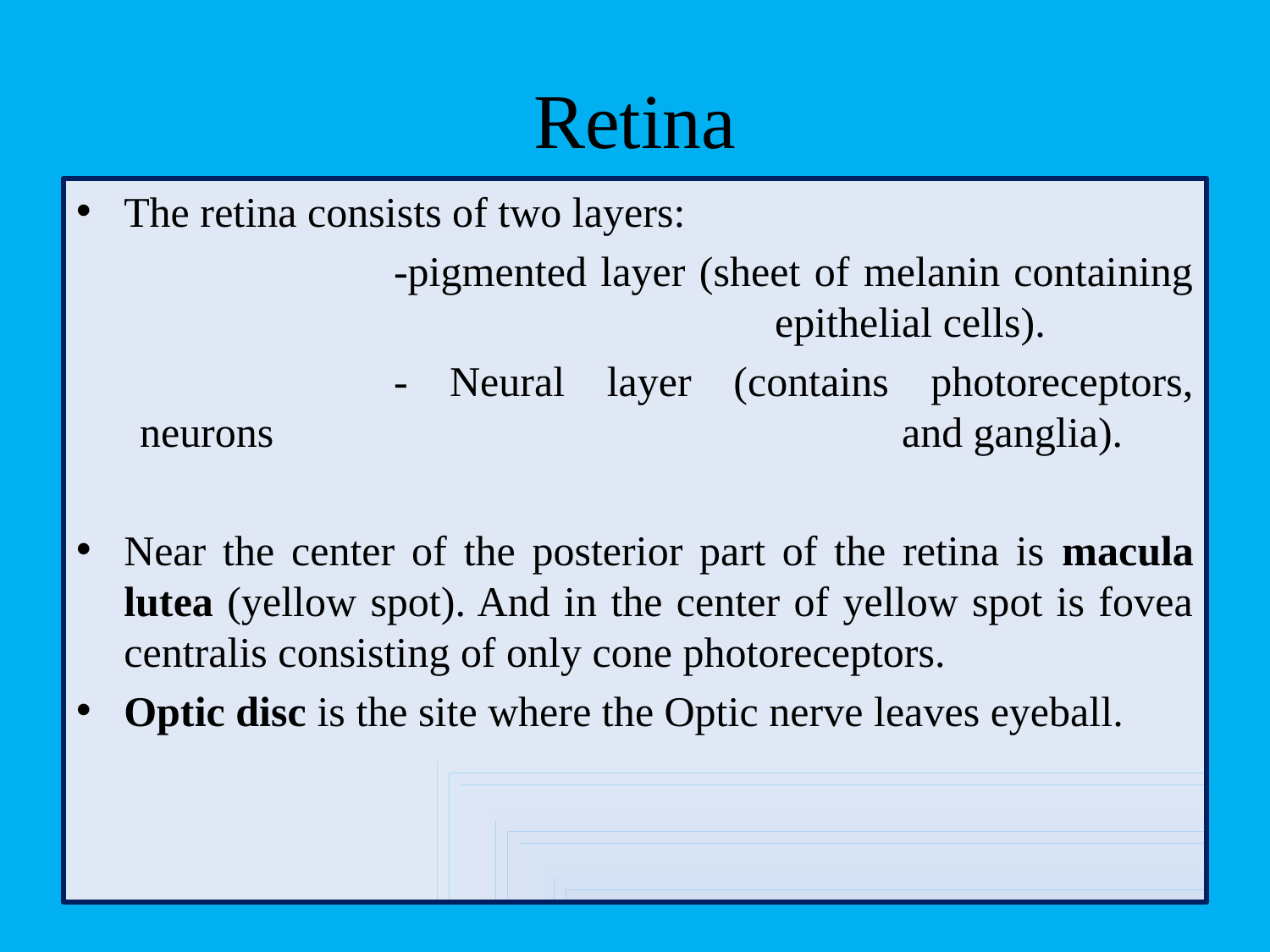

# Retina
The retina consists of two layers:
			-pigmented layer (sheet of melanin containing 					epithelial cells).
			- Neural layer (contains photoreceptors, neurons 					and ganglia).

Near the center of the posterior part of the retina is macula lutea (yellow spot). And in the center of yellow spot is fovea centralis consisting of only cone photoreceptors.
Optic disc is the site where the Optic nerve leaves eyeball.